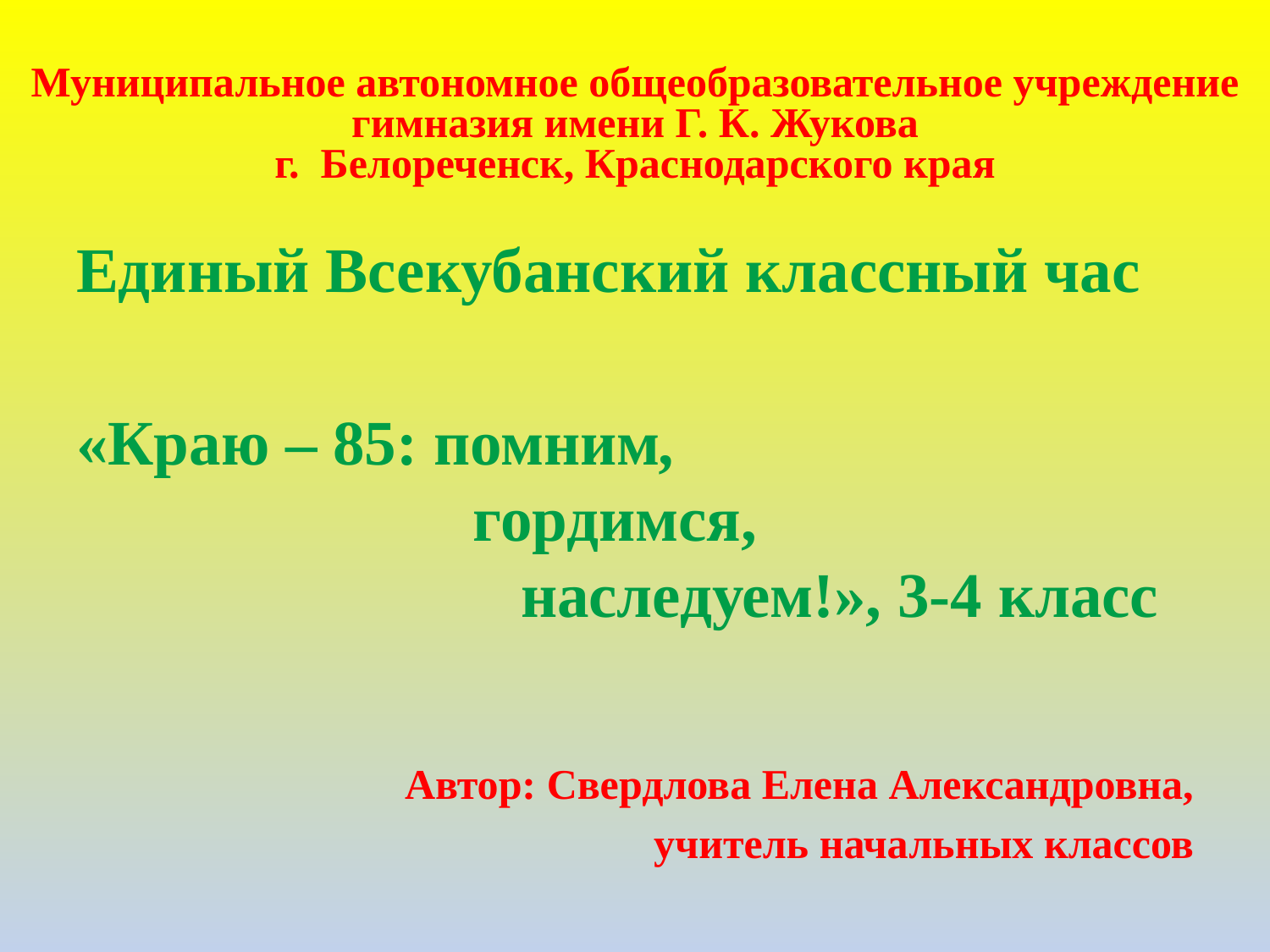

# Муниципальное автономное общеобразовательное учреждение гимназия имени Г. К. Жукова г.  Белореченск, Краснодарского края
Единый Всекубанский классный час
«Краю – 85: помним,
                         гордимся,
                            наследуем!», 3-4 класс

Автор: Свердлова Елена Александровна,
учитель начальных классов